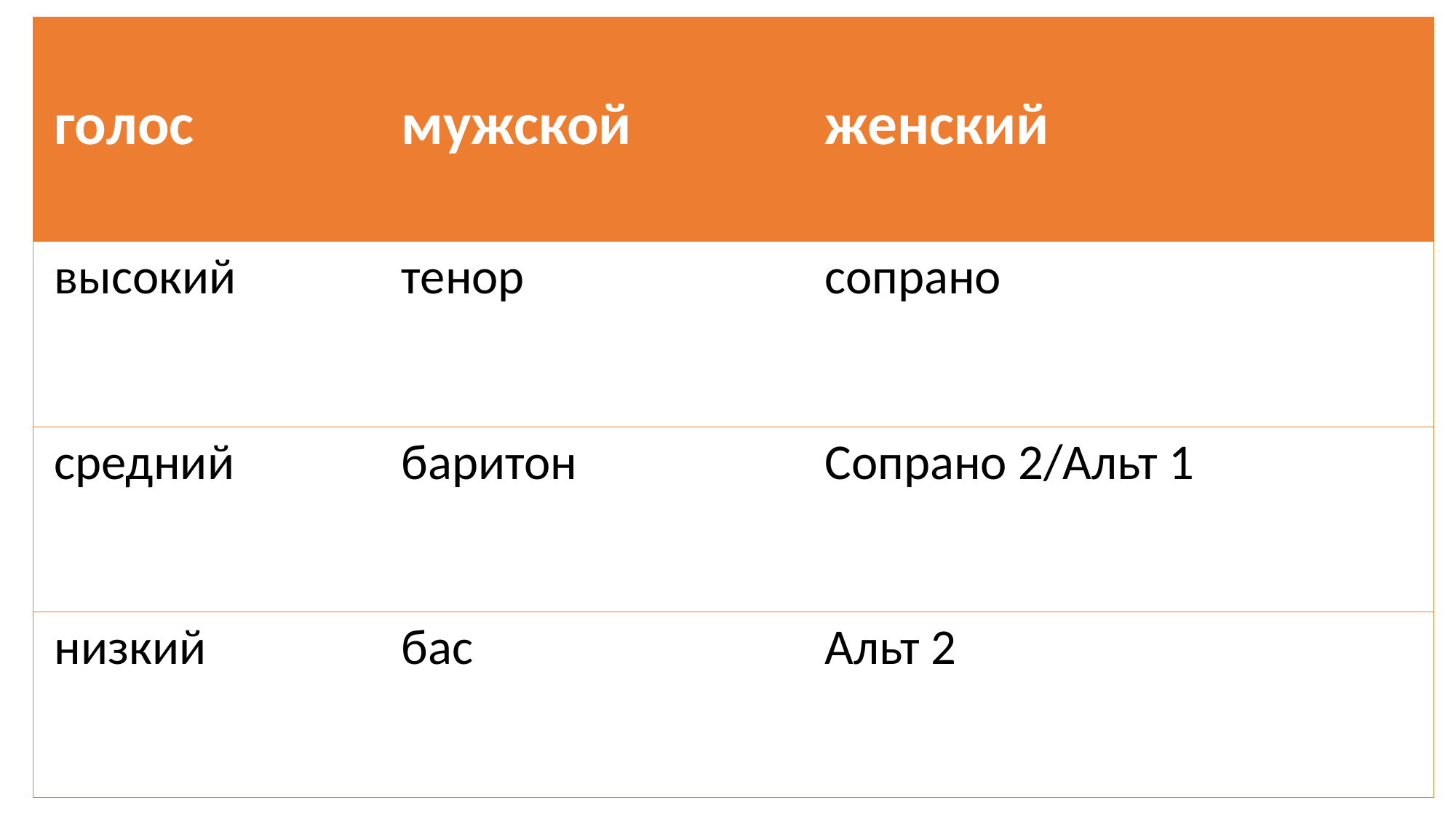

| голос | мужской | женский |
| --- | --- | --- |
| высокий | тенор | сопрано |
| средний | баритон | Сопрано 2/Альт 1 |
| низкий | бас | Альт 2 |